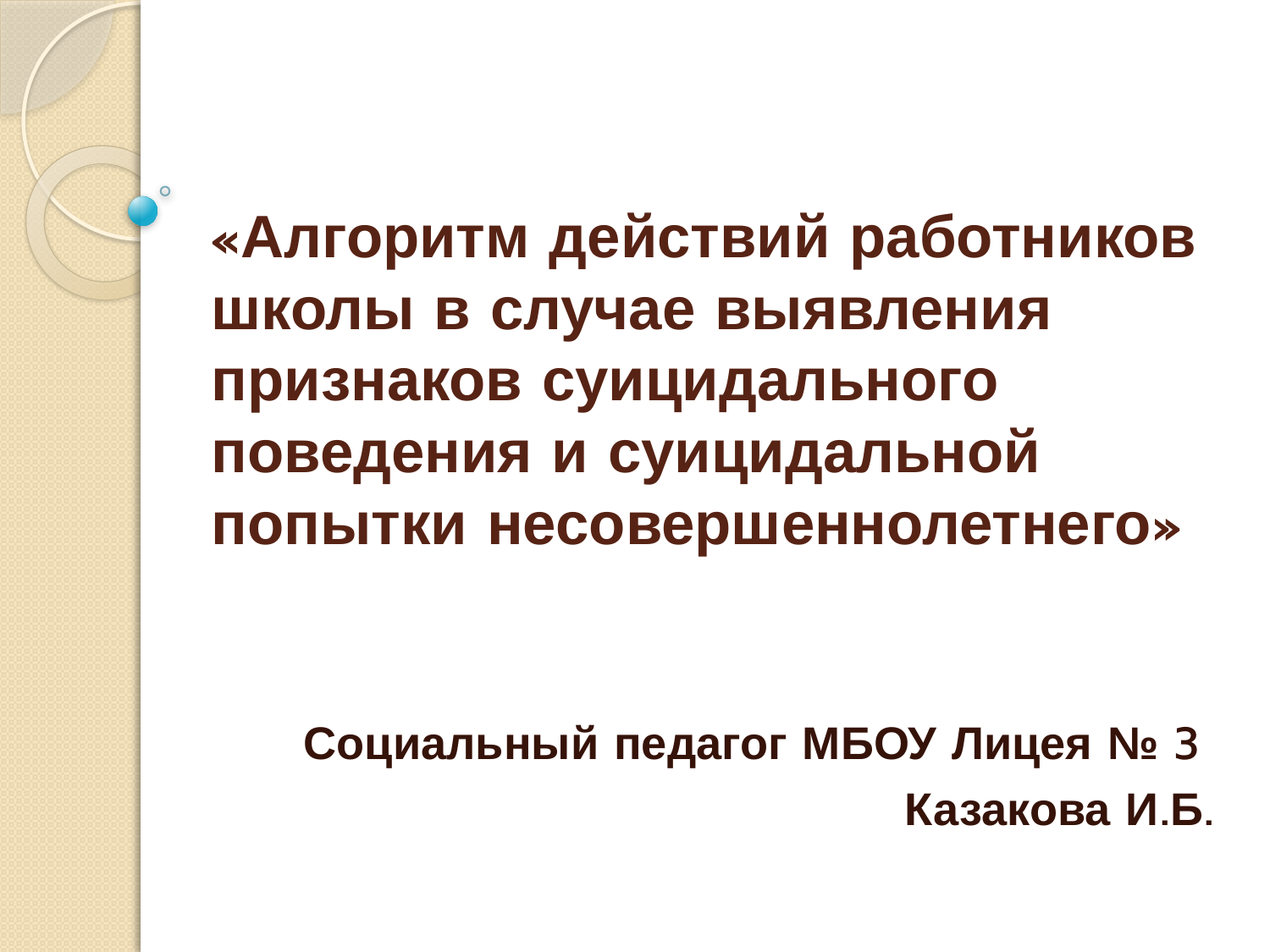

# «Алгоритм действий работников школы в случае выявления признаков суицидального поведения и суицидальной попытки несовершеннолетнего»
Социальный педагог МБОУ Лицея № 3
Казакова И.Б.